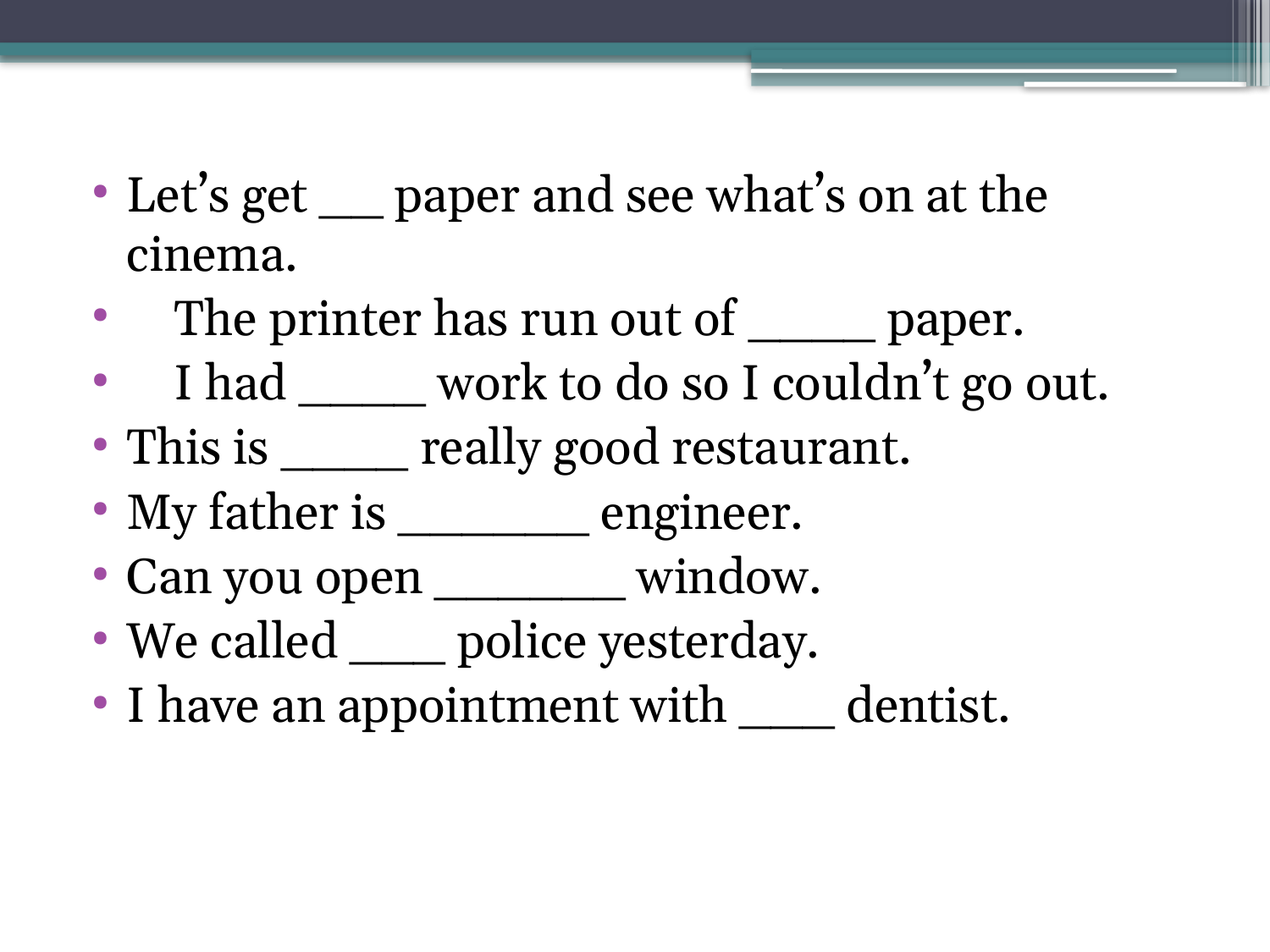

Let’s get __ paper and see what’s on at the cinema.
    The printer has run out of ____ paper.
    I had ____ work to do so I couldn’t go out.
This is ____ really good restaurant.
My father is ______ engineer.
Can you open ______ window.
We called ___ police yesterday.
I have an appointment with ___ dentist.